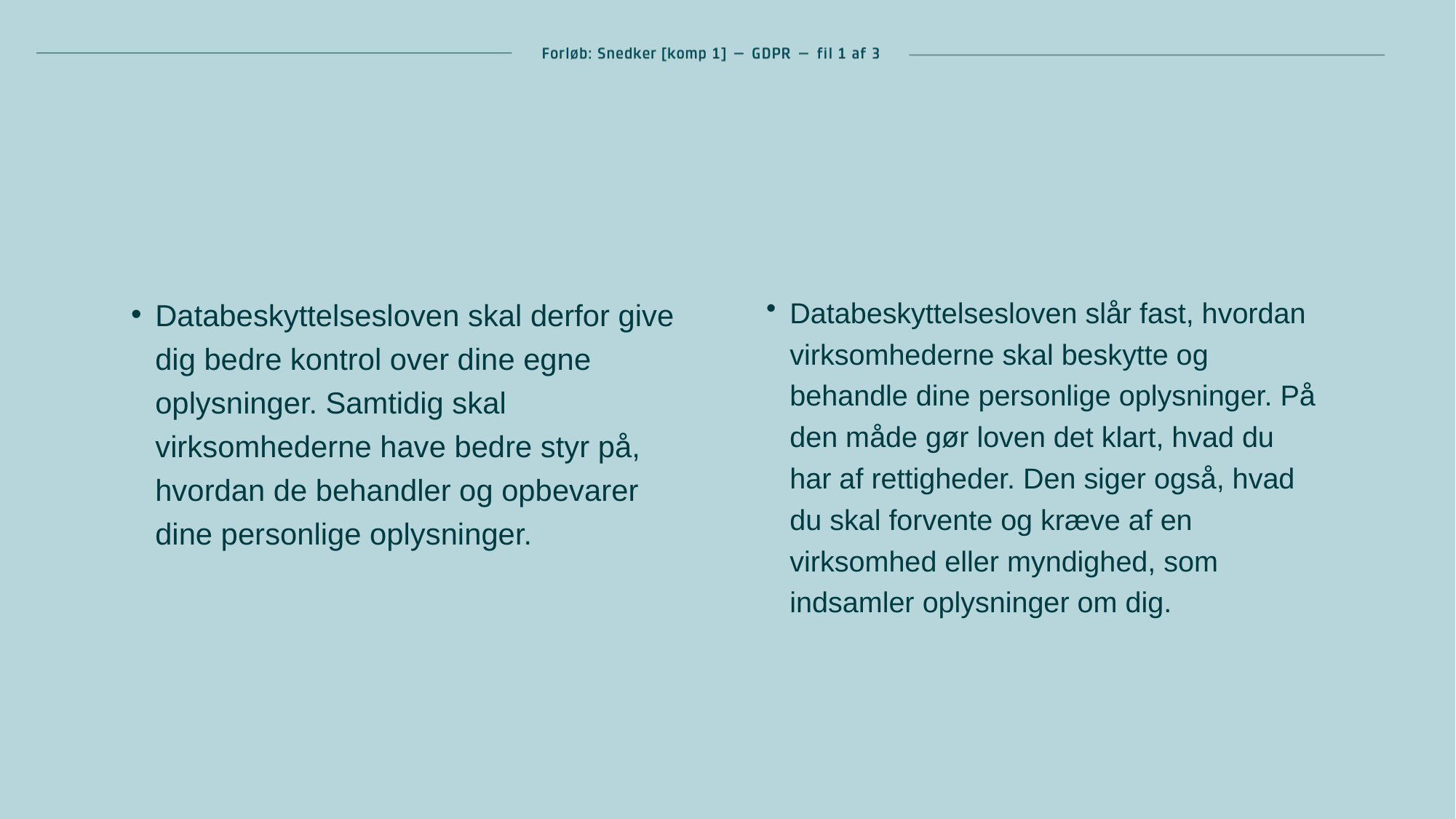

Databeskyttelsesloven slår fast, hvordan virksomhederne skal beskytte og behandle dine personlige oplysninger. På den måde gør loven det klart, hvad du har af rettigheder. Den siger også, hvad du skal forvente og kræve af en virksomhed eller myndighed, som indsamler oplysninger om dig.
Databeskyttelsesloven skal derfor give dig bedre kontrol over dine egne oplysninger. Samtidig skal virksomhederne have bedre styr på, hvordan de behandler og opbevarer dine personlige oplysninger.
7